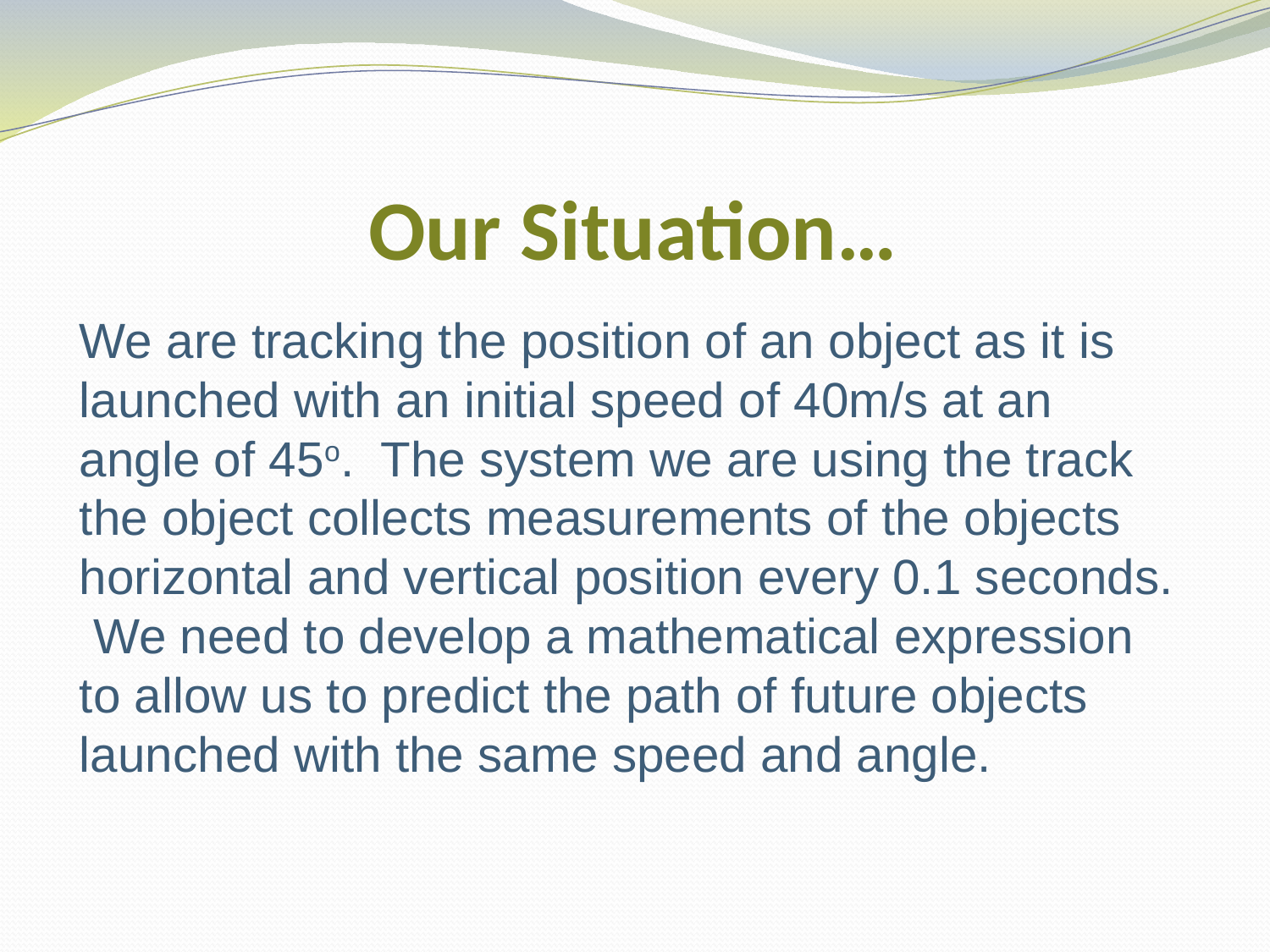

Our Situation…
We are tracking the position of an object as it is launched with an initial speed of 40m/s at an angle of 45o.  The system we are using the track the object collects measurements of the objects horizontal and vertical position every 0.1 seconds.  We need to develop a mathematical expression to allow us to predict the path of future objects launched with the same speed and angle.